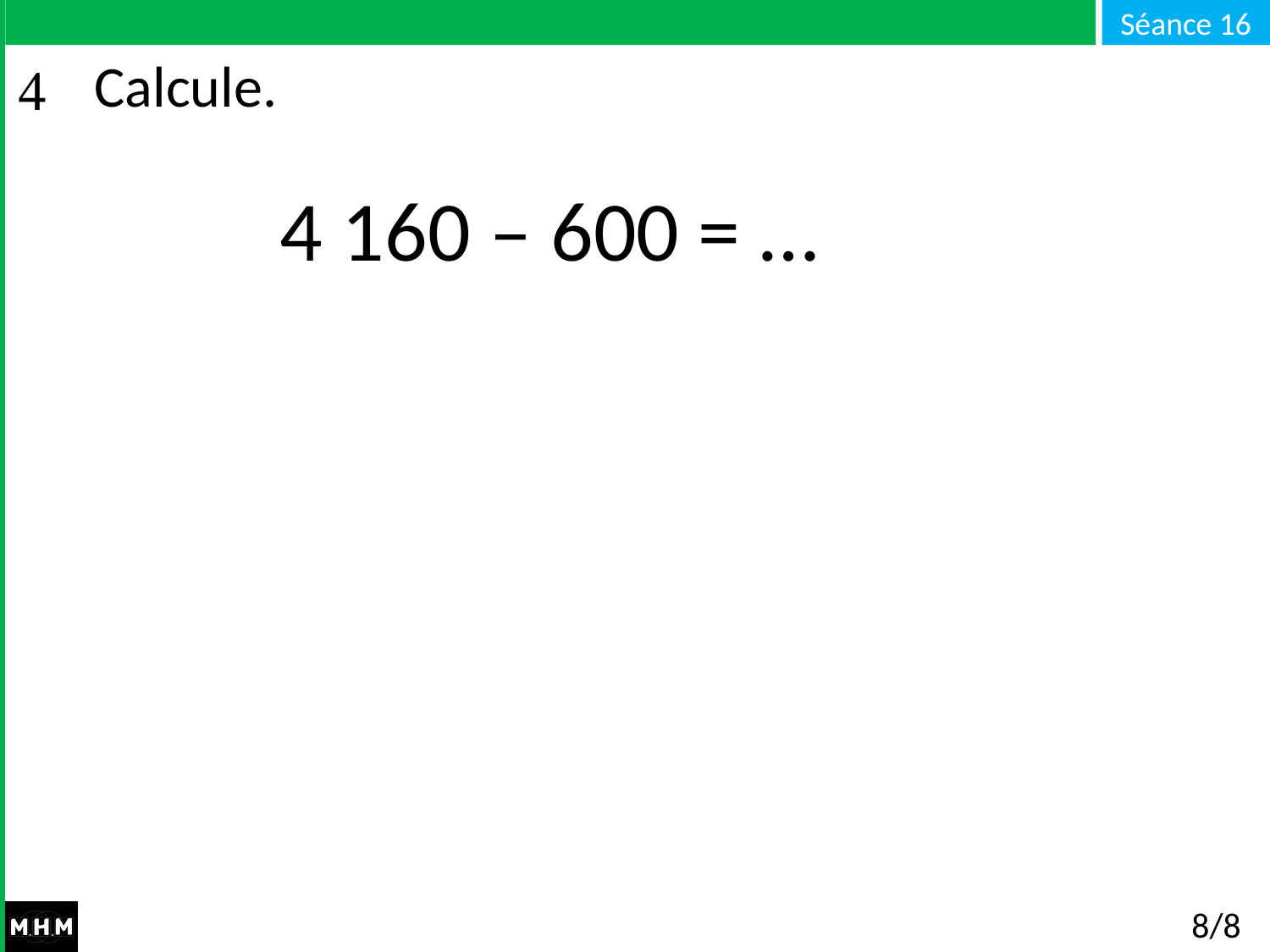

# Calcule.
4 160 – 600 = …
8/8